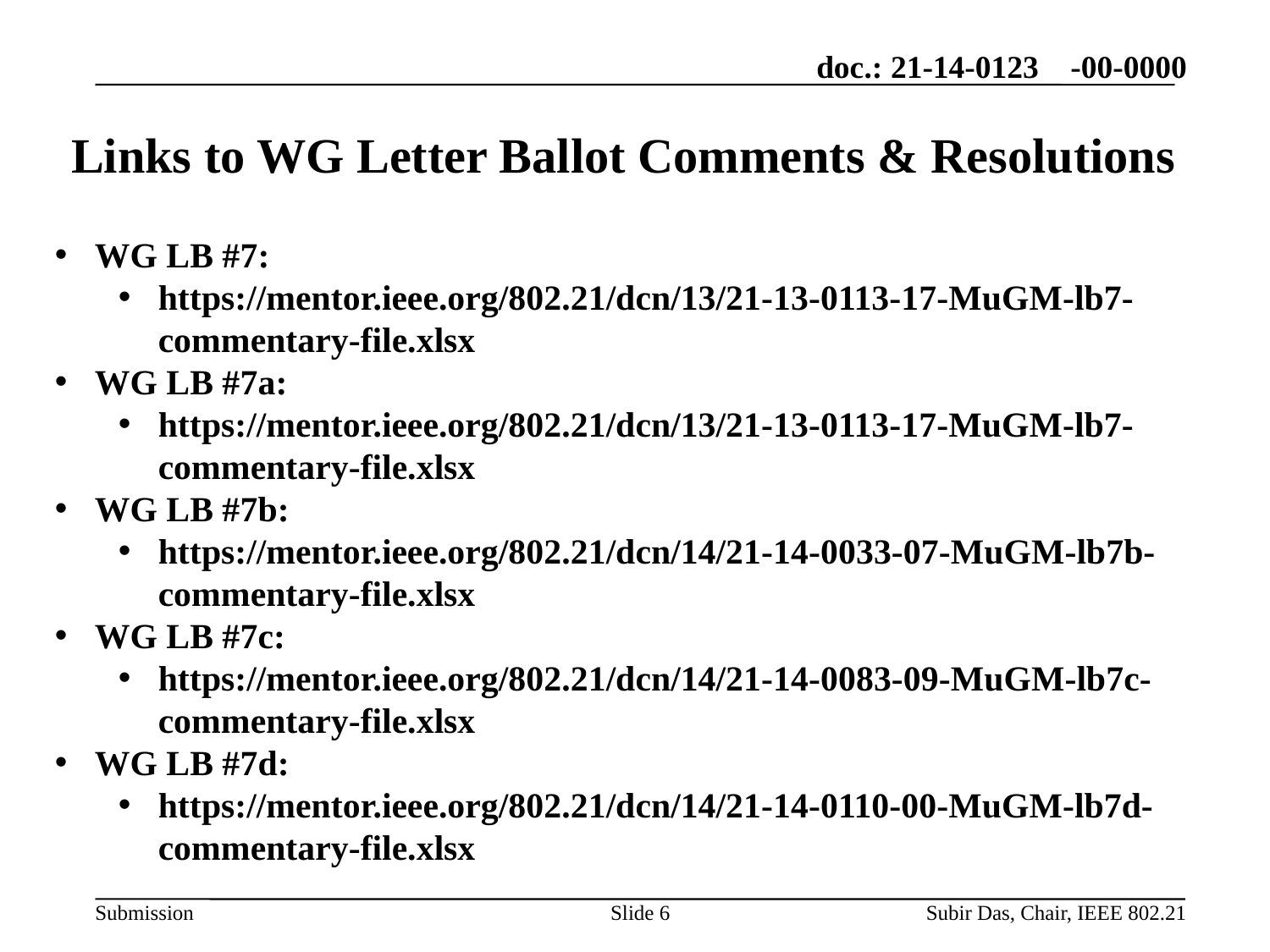

# Links to WG Letter Ballot Comments & Resolutions

WG LB #7:
https://mentor.ieee.org/802.21/dcn/13/21-13-0113-17-MuGM-lb7-commentary-file.xlsx
WG LB #7a:
https://mentor.ieee.org/802.21/dcn/13/21-13-0113-17-MuGM-lb7-commentary-file.xlsx
WG LB #7b:
https://mentor.ieee.org/802.21/dcn/14/21-14-0033-07-MuGM-lb7b-commentary-file.xlsx
WG LB #7c:
https://mentor.ieee.org/802.21/dcn/14/21-14-0083-09-MuGM-lb7c-commentary-file.xlsx
WG LB #7d:
https://mentor.ieee.org/802.21/dcn/14/21-14-0110-00-MuGM-lb7d-commentary-file.xlsx
Slide 6
Subir Das, Chair, IEEE 802.21